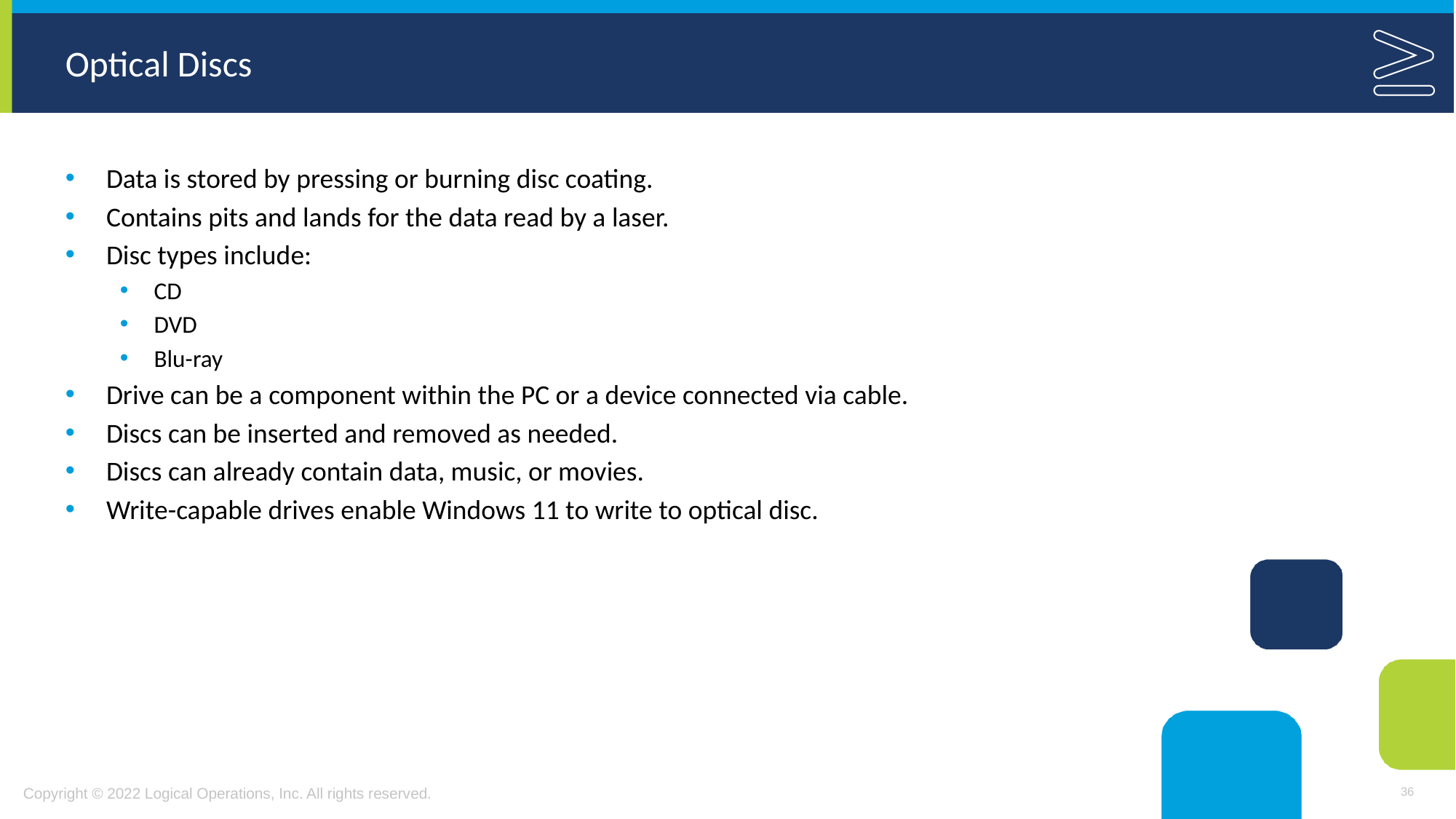

# Optical Discs
Data is stored by pressing or burning disc coating.
Contains pits and lands for the data read by a laser.
Disc types include:
CD
DVD
Blu-ray
Drive can be a component within the PC or a device connected via cable.
Discs can be inserted and removed as needed.
Discs can already contain data, music, or movies.
Write-capable drives enable Windows 11 to write to optical disc.

36